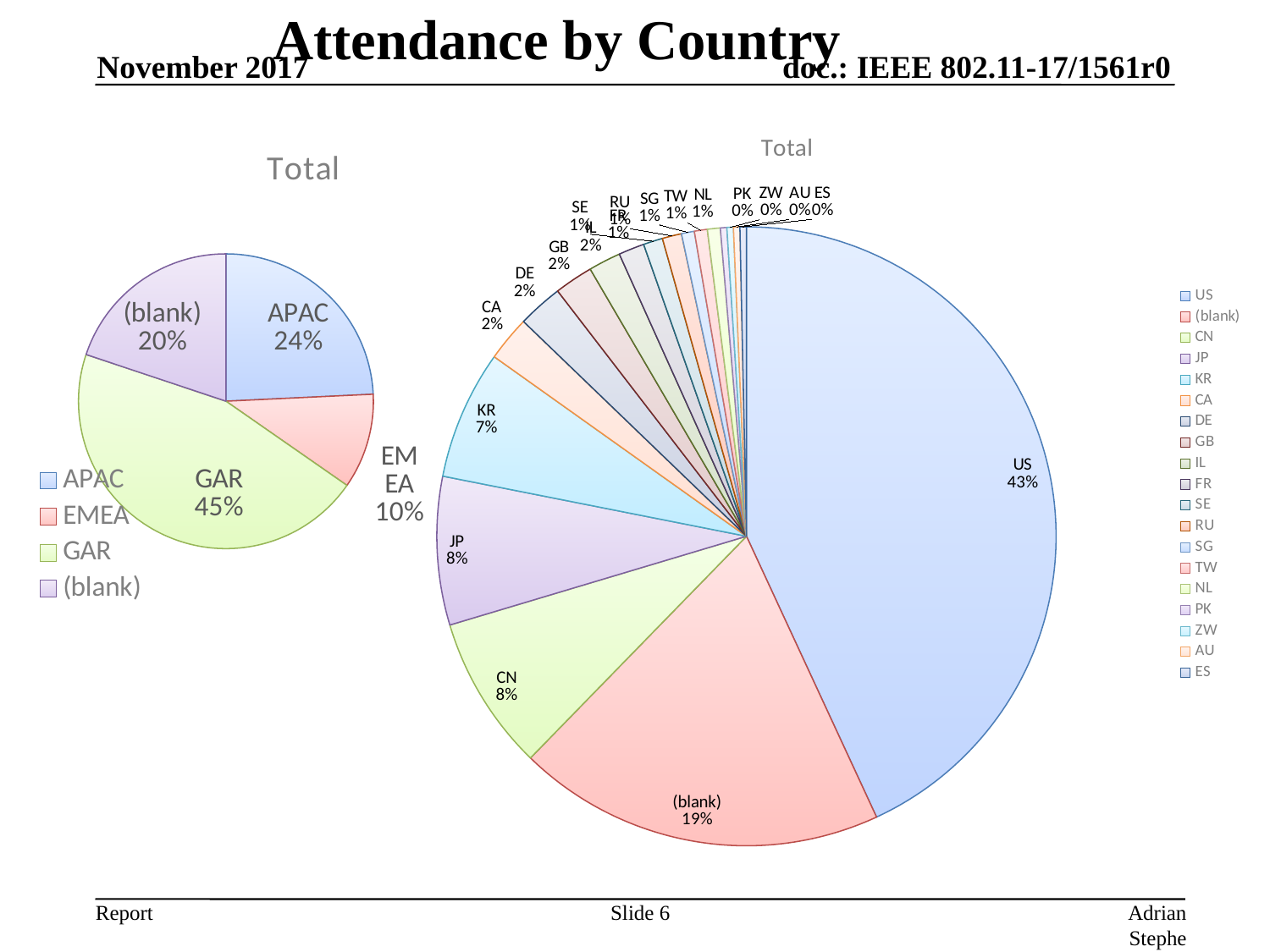

# Attendance by Country
November 2017

### Chart:

| Category | Total |
|---|---|
| US | 128.0 |
| (blank) | 57.0 |
| CN | 24.0 |
| JP | 23.0 |
| KR | 20.0 |
| CA | 7.0 |
| DE | 7.0 |
| GB | 6.0 |
| IL | 5.0 |
| FR | 4.0 |
| SE | 3.0 |
| RU | 3.0 |
| SG | 2.0 |
| TW | 2.0 |
| NL | 2.0 |
| PK | 1.0 |
| ZW | 1.0 |
| AU | 1.0 |
| ES | 1.0 |

### Chart:

| Category | Total |
|---|---|
| APAC | 72.0 |
| EMEA | 31.0 |
| GAR | 135.0 |
| (blank) | 59.0 |
Slide 6
Adrian Stephens, Intel Corporation